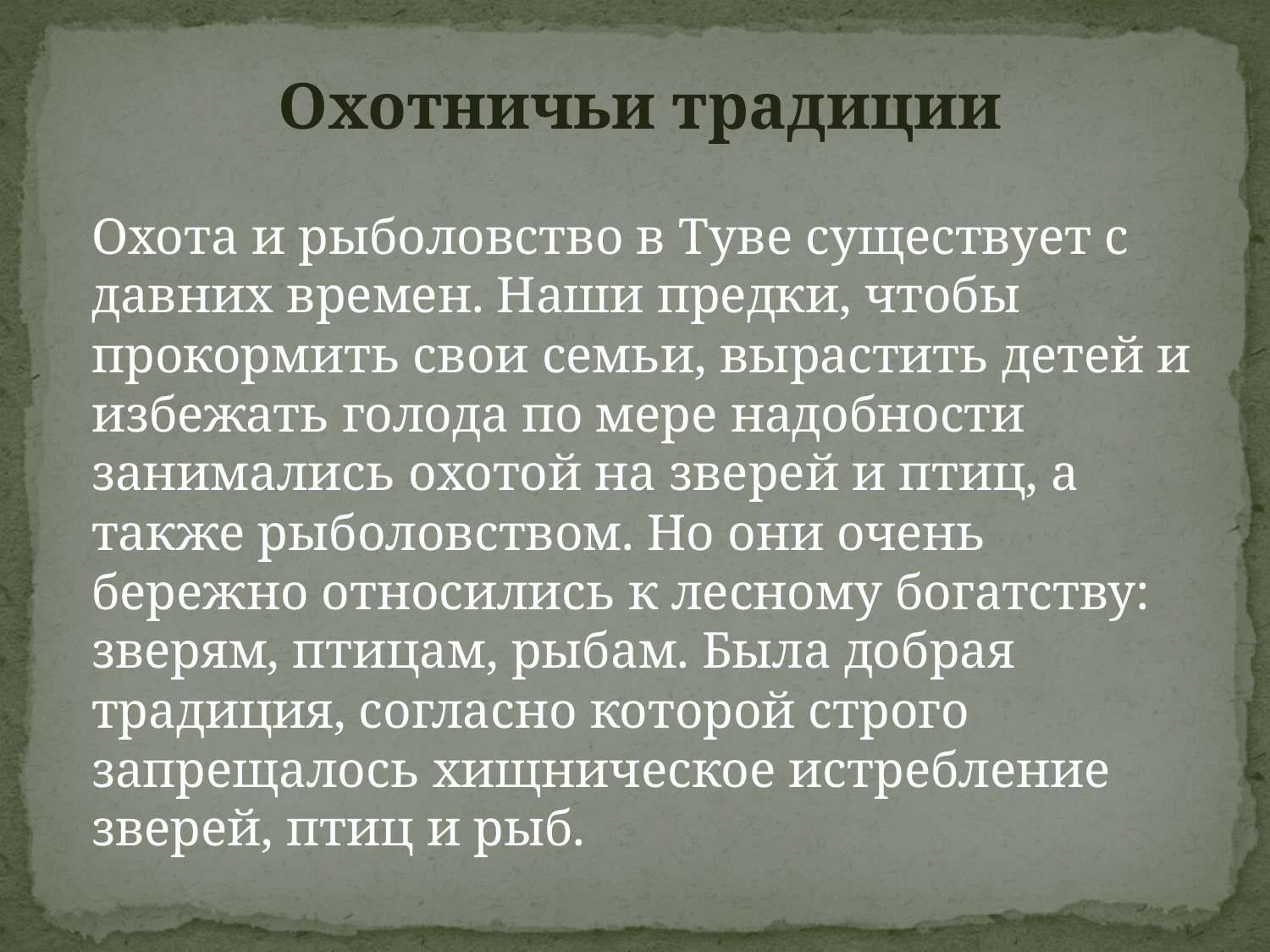

Охотничьи традиции

Охота и рыболовство в Туве существует с давних времен. Наши предки, чтобы прокормить свои семьи, вырастить детей и избежать голода по мере надобности занимались охотой на зверей и птиц, а также рыболовством. Но они очень бережно относились к лесному богатству: зверям, птицам, рыбам. Была добрая традиция, согласно которой строго запрещалось хищническое истребление зверей, птиц и рыб.